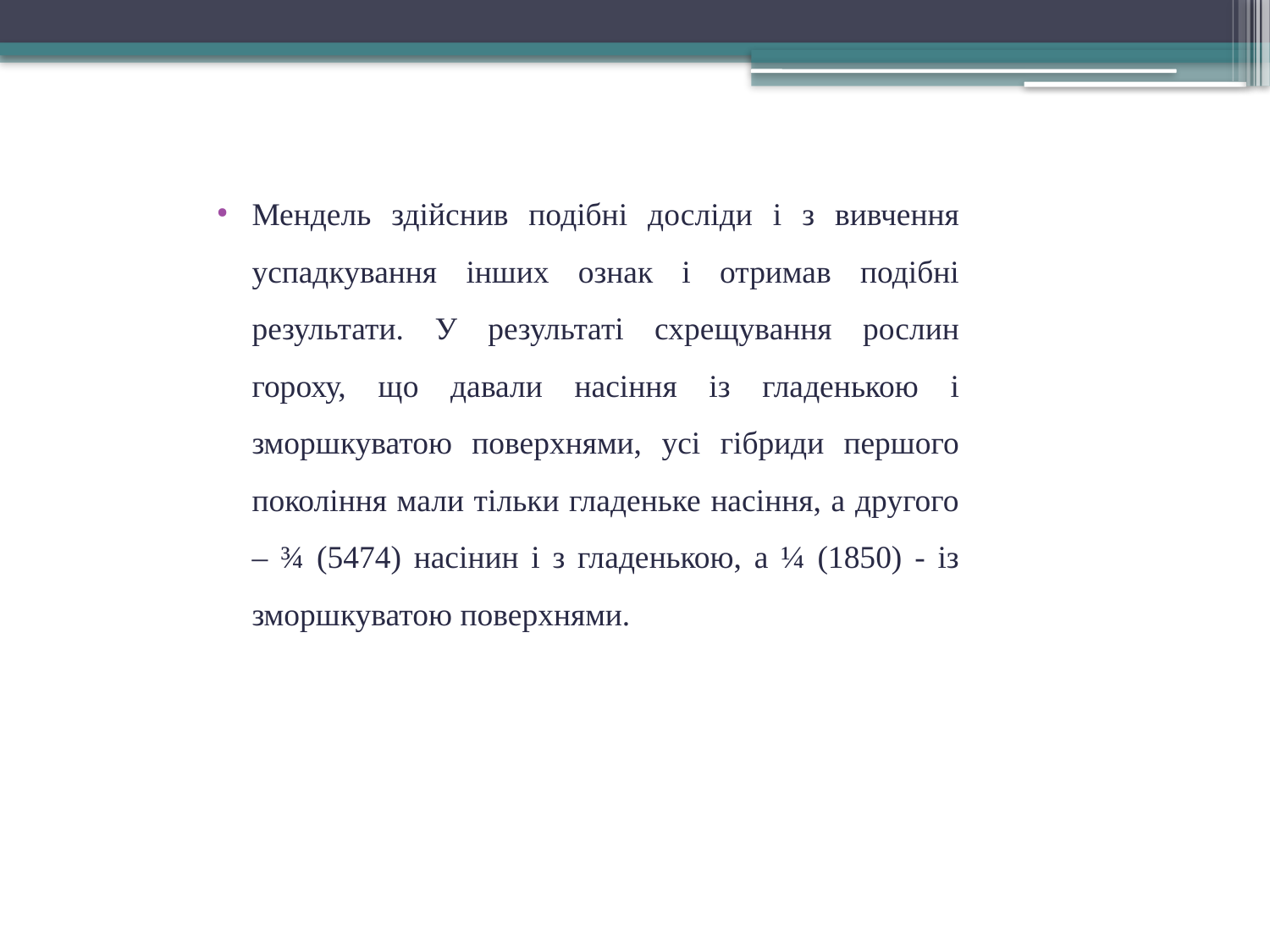

Мендель здійснив подібні досліди і з вивчення успадкування інших ознак і отримав подібні результати. У результаті схрещування рослин гороху, що давали насіння із гладенькою і зморшкуватою поверхнями, усі гібриди першого покоління мали тільки гладеньке насіння, а другого – ¾ (5474) насінин і з гладенькою, а ¼ (1850) - із зморшкуватою поверхнями.